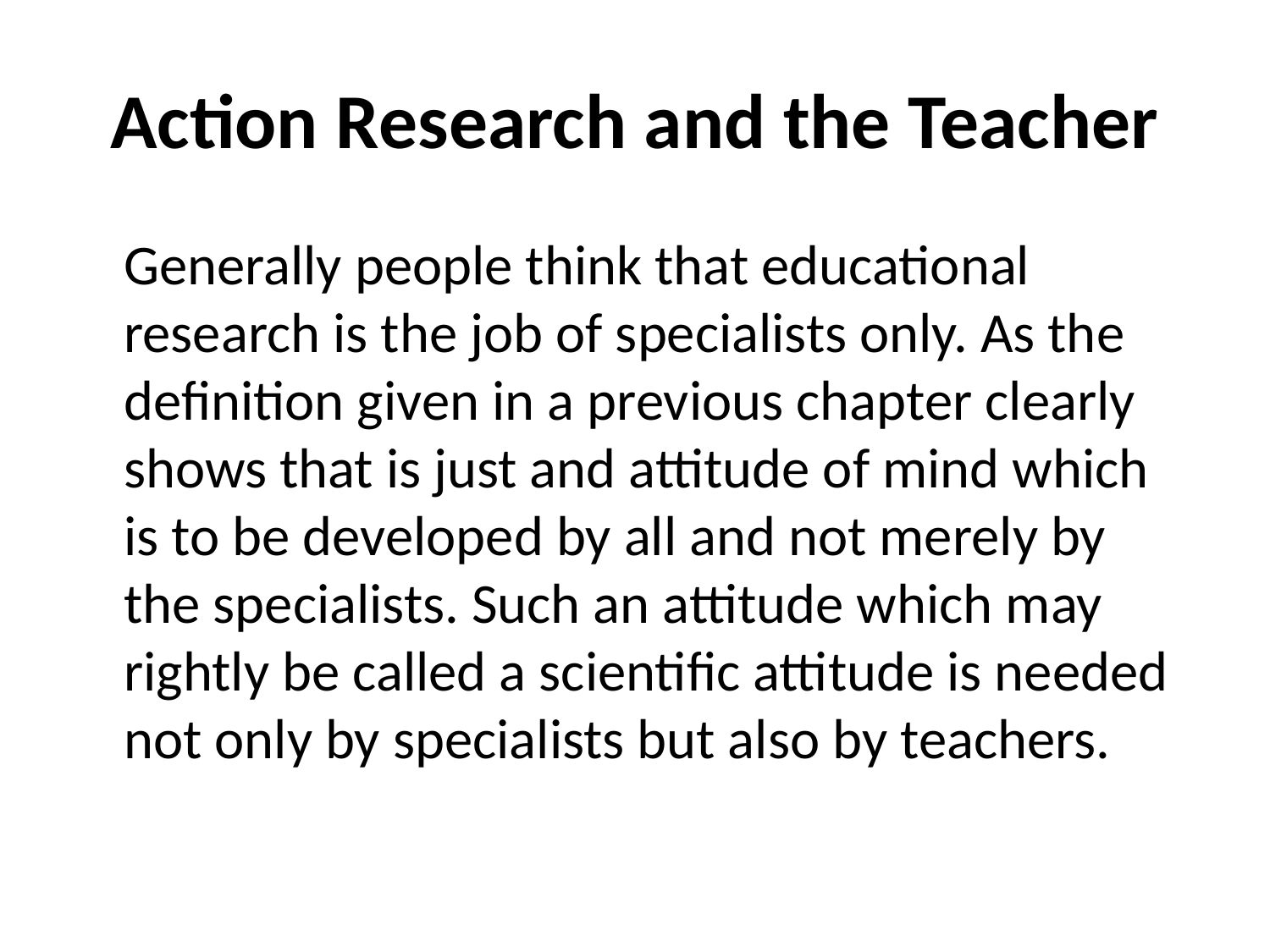

# Action Research and the Teacher
	Generally people think that educational research is the job of specialists only. As the definition given in a previous chapter clearly shows that is just and attitude of mind which is to be developed by all and not merely by the specialists. Such an attitude which may rightly be called a scientific attitude is needed not only by specialists but also by teachers.